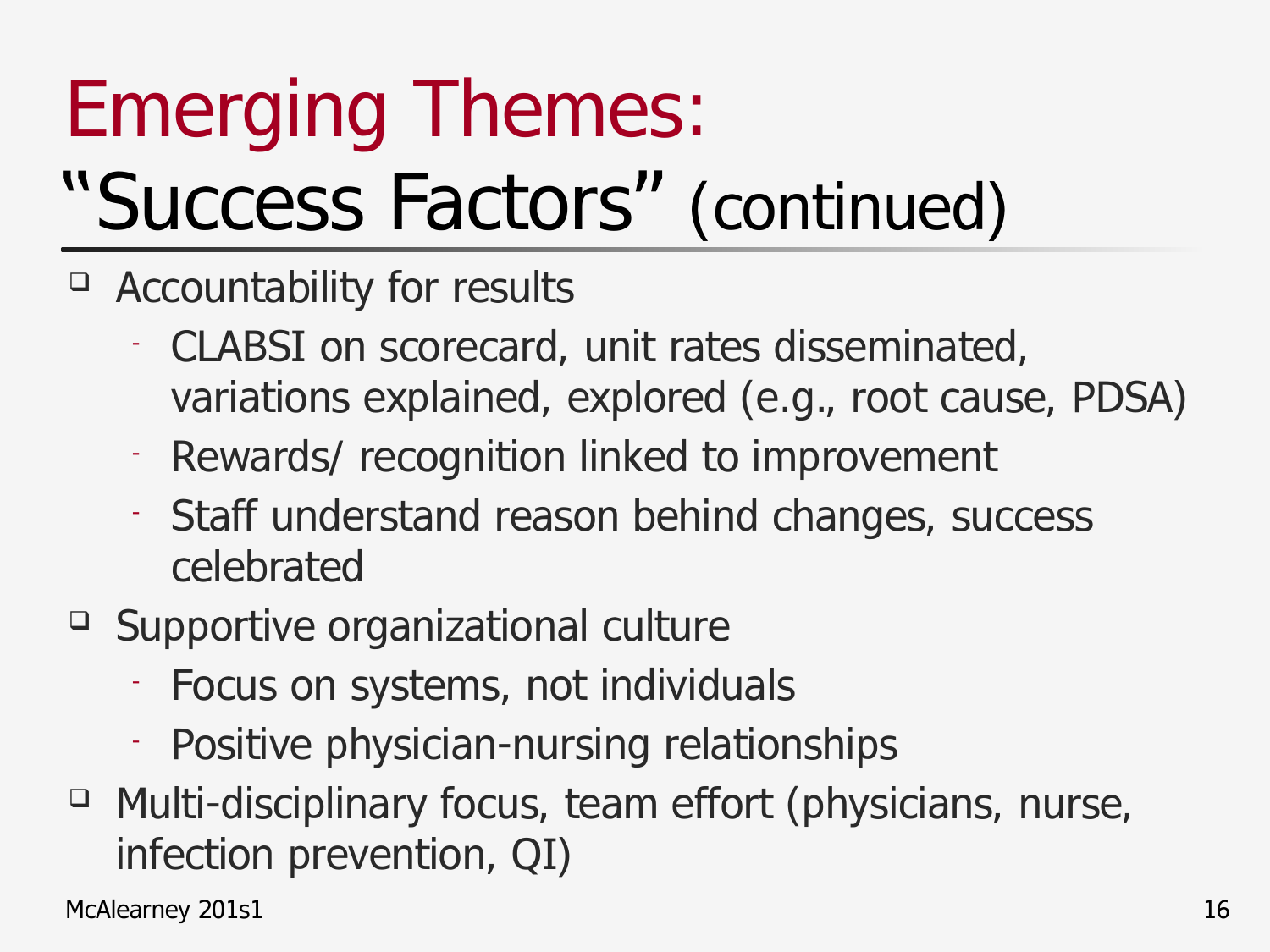

# Emerging Themes: “Success Factors” (continued)
Accountability for results
CLABSI on scorecard, unit rates disseminated, variations explained, explored (e.g., root cause, PDSA)
Rewards/ recognition linked to improvement
Staff understand reason behind changes, success celebrated
Supportive organizational culture
Focus on systems, not individuals
Positive physician-nursing relationships
Multi-disciplinary focus, team effort (physicians, nurse, infection prevention, QI)

McAlearney 201s1
16